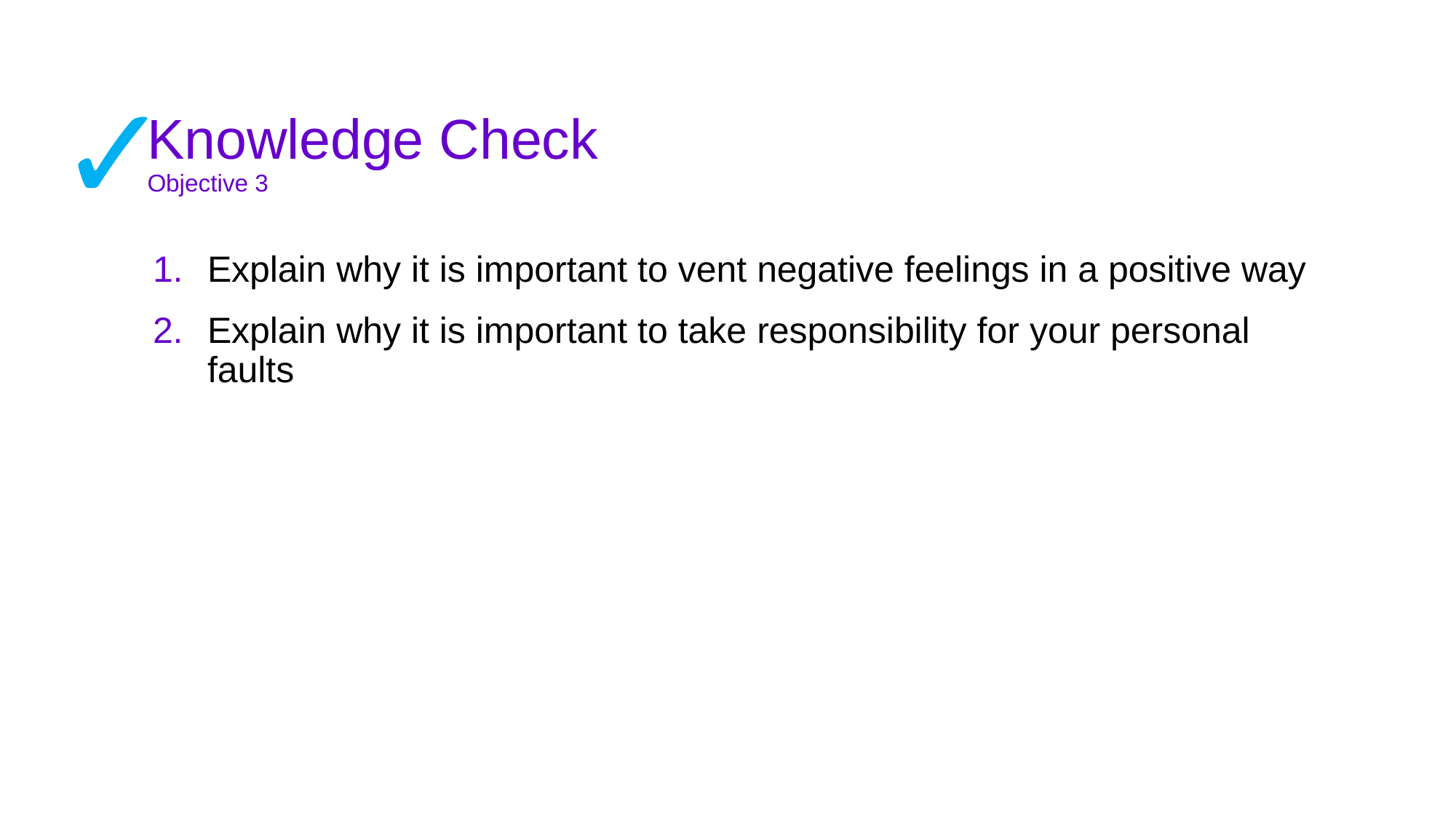

✓
# Knowledge Check Objective 3
Explain why it is important to vent negative feelings in a positive way
Explain why it is important to take responsibility for your personal faults